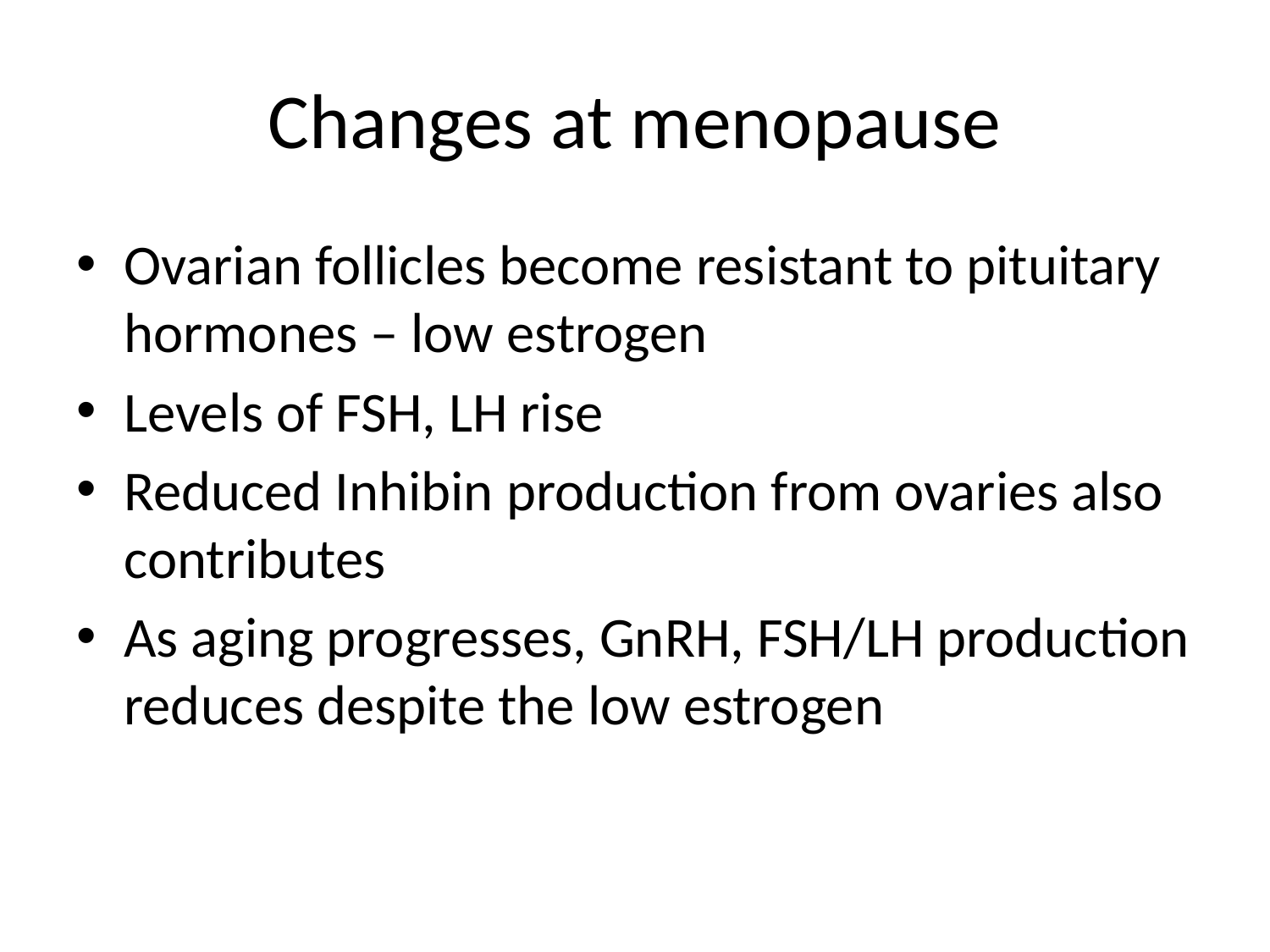

# Changes at menopause
Ovarian follicles become resistant to pituitary hormones – low estrogen
Levels of FSH, LH rise
Reduced Inhibin production from ovaries also contributes
As aging progresses, GnRH, FSH/LH production reduces despite the low estrogen